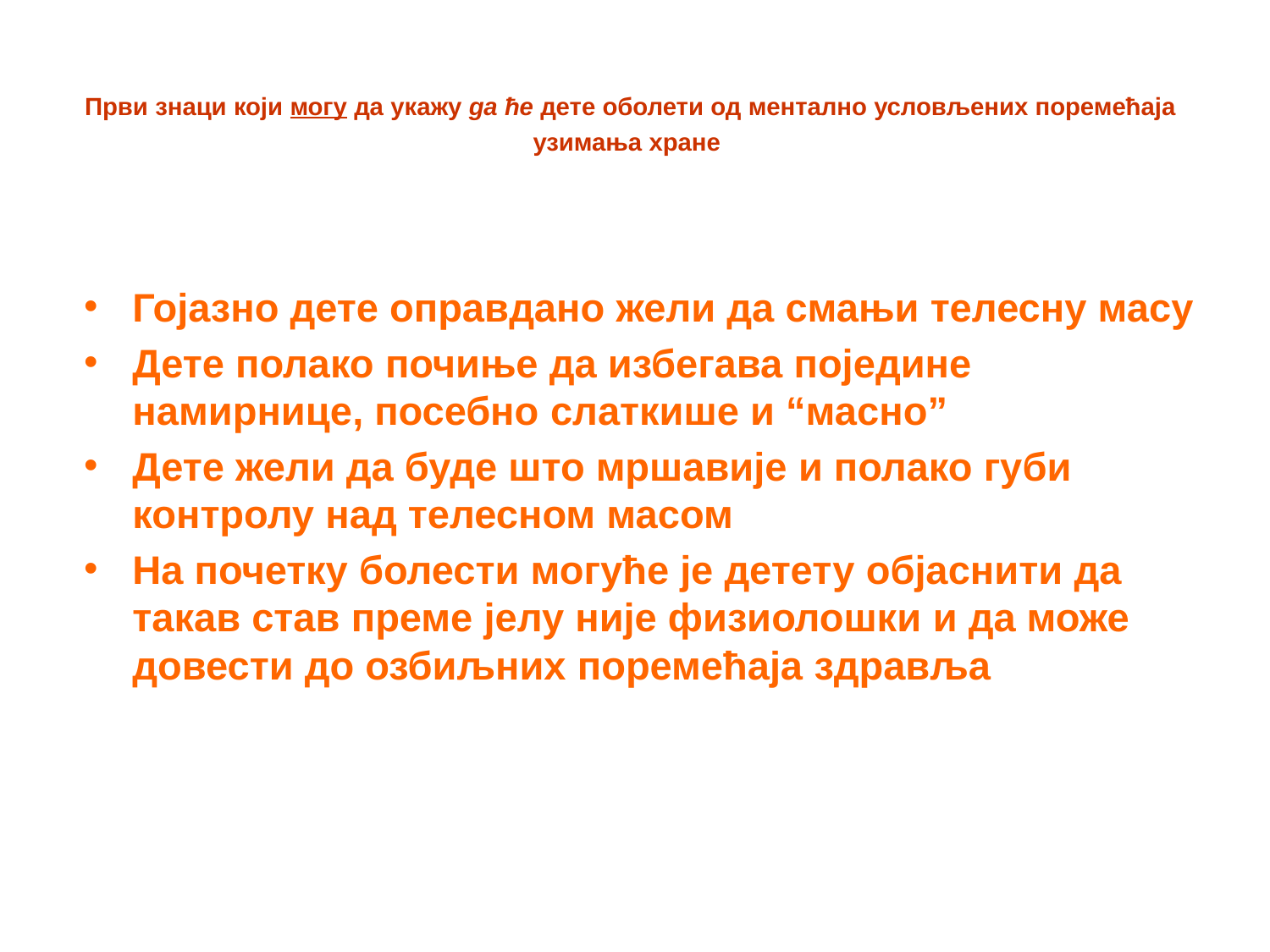

# Први знаци који могу да укажу да ће дете оболети од ментално условљених поремећаја узимања хране
Гојазно дете оправдано жели да смањи телесну масу
Дете полако почиње да избегава поједине намирнице, посебно слаткише и “масно”
Дете жели да буде што мршавије и полако губи контролу над телесном масом
На почетку болести могуће је детету објаснити да такав став преме јелу није физиолошки и да може довести до озбиљних поремећаја здравља